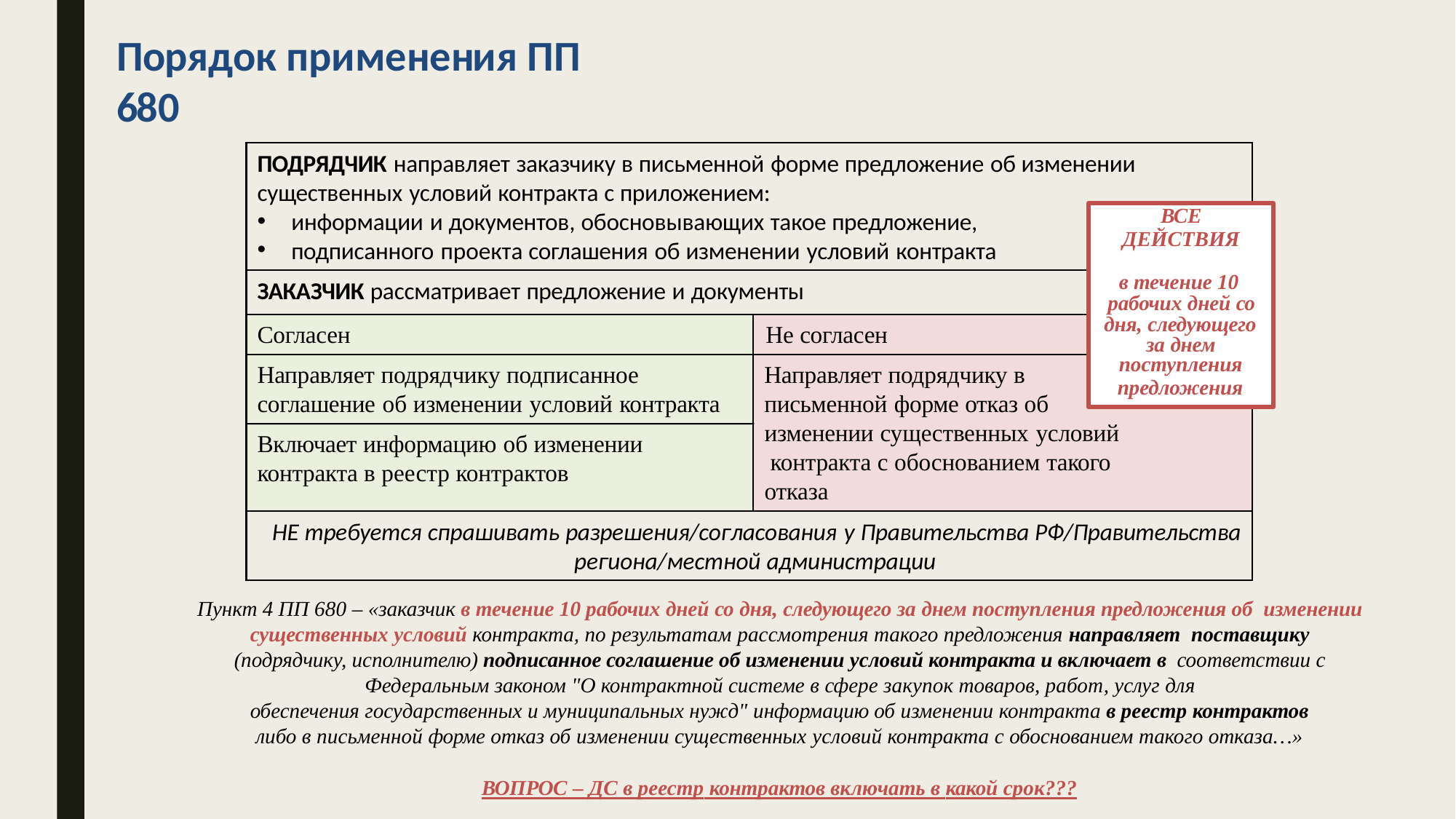

# Порядок применения ПП 680

ПОДРЯДЧИК направляет заказчику в письменной форме предложение об изменении  существенных условий контракта с приложением:

ВСЕ
ДЕЙСТВИЯ

в течение 10  рабочих дней со
информации и документов, обосновывающих такое предложение,
подписанного проекта соглашения об изменении условий контракта
ЗАКАЗЧИК рассматривает предложение и документы
Согласен	Не согласен
дня, следующего
за днем
поступления
предложения
Направляет подрядчику подписанное
соглашение об изменении условий контракта
Направляет подрядчику в  письменной форме отказ об
изменении существенных условий  контракта с обоснованием такого  отказа
Включает информацию об изменении
контракта в реестр контрактов
НЕ требуется спрашивать разрешения/согласования у Правительства РФ/Правительства  региона/местной администрации
Пункт 4 ПП 680 – «заказчик в течение 10 рабочих дней со дня, следующего за днем поступления предложения об  изменении существенных условий контракта, по результатам рассмотрения такого предложения направляет  поставщику (подрядчику, исполнителю) подписанное соглашение об изменении условий контракта и включает в  соответствии с Федеральным законом "О контрактной системе в сфере закупок товаров, работ, услуг для
обеспечения государственных и муниципальных нужд" информацию об изменении контракта в реестр контрактов
либо в письменной форме отказ об изменении существенных условий контракта с обоснованием такого отказа…»

ВОПРОС – ДС в реестр контрактов включать в какой срок???